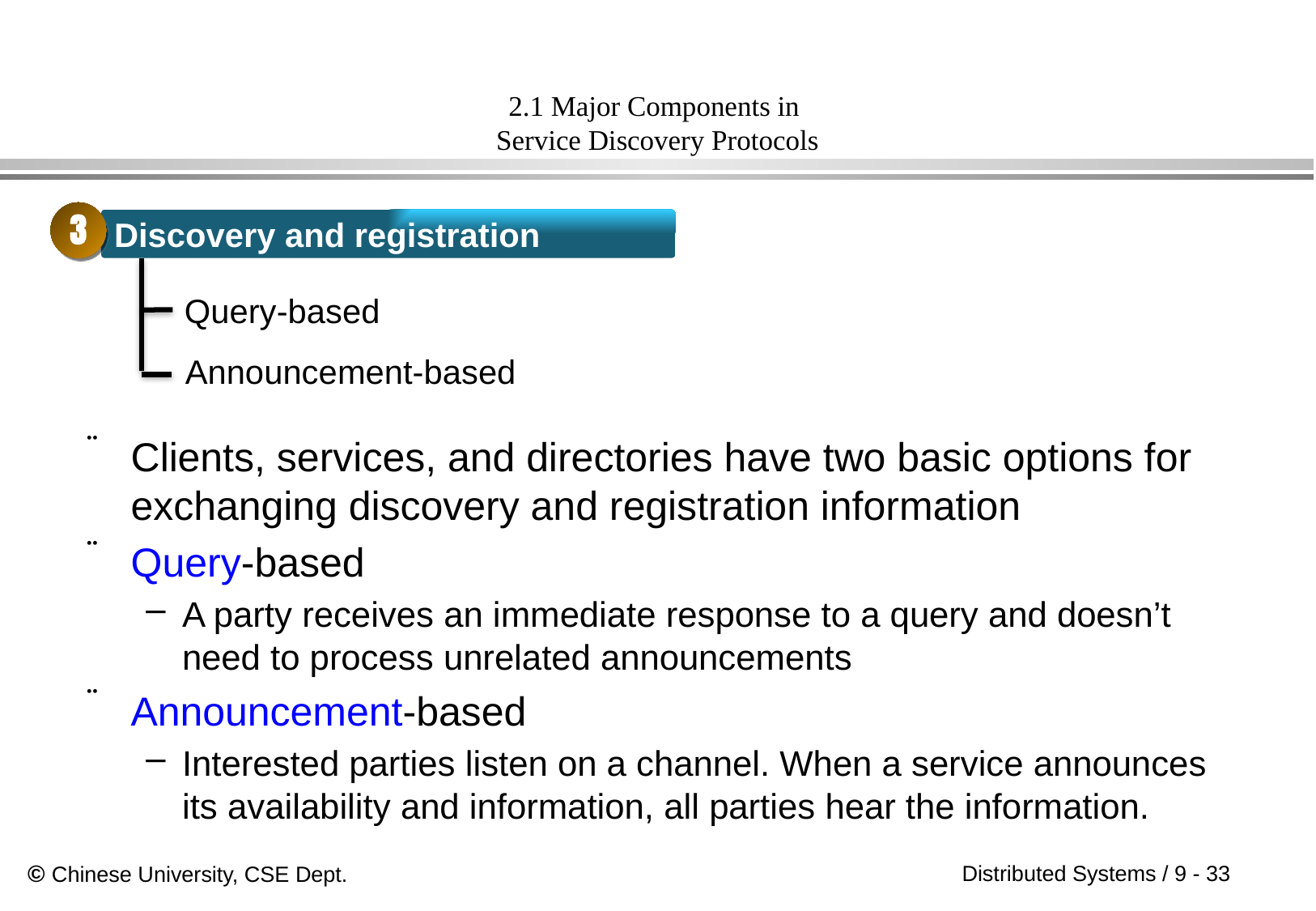

# 2.1 Major Components in Service Discovery Protocols
3
Discovery and registration
Query-based
Announcement-based
Clients, services, and directories have two basic options for exchanging discovery and registration information
Query-based
A party receives an immediate response to a query and doesn’t need to process unrelated announcements
Announcement-based
Interested parties listen on a channel. When a service announces its availability and information, all parties hear the information.